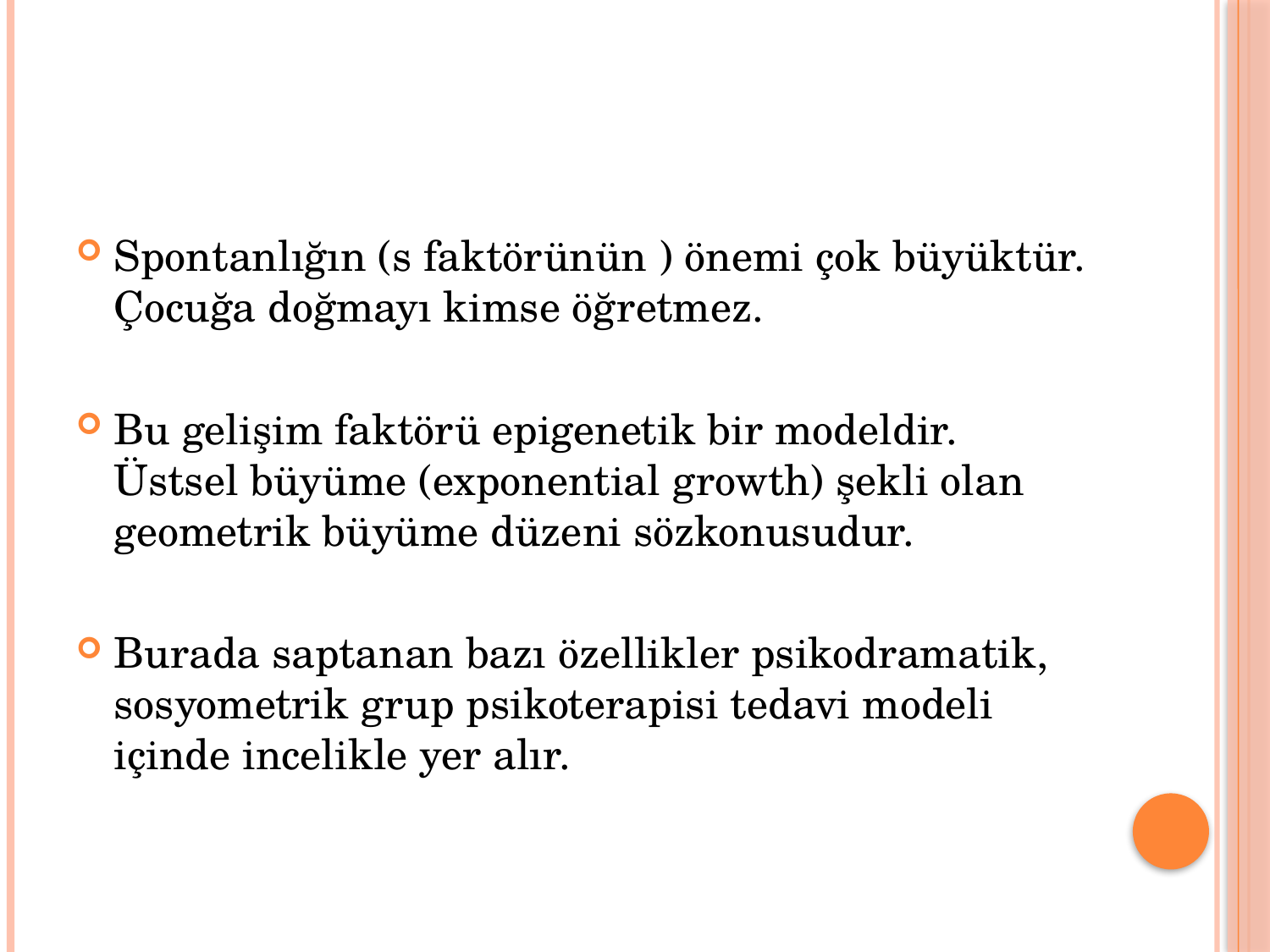

Spontanlığın (s faktörünün ) önemi çok büyüktür. Çocuğa doğmayı kimse öğretmez.

Bu gelişim faktörü epigenetik bir modeldir. Üstsel büyüme (exponential growth) şekli olan geometrik büyüme düzeni sözkonusudur.

Burada saptanan bazı özellikler psikodramatik, sosyometrik grup psikoterapisi tedavi modeli içinde incelikle yer alır.